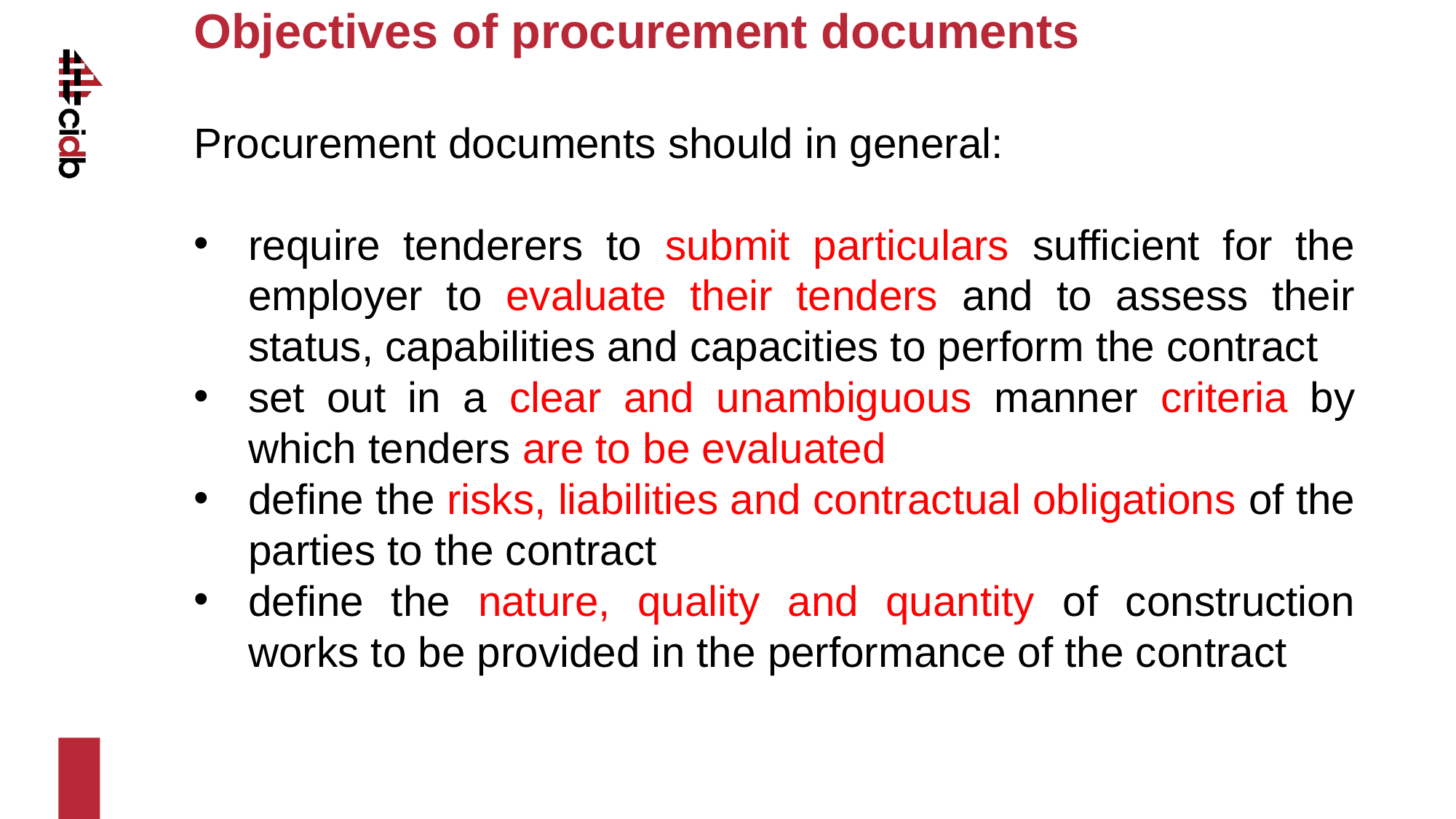

# Objectives of procurement documents
Procurement documents should in general:

require tenderers to submit particulars sufficient for the employer to evaluate their tenders and to assess their status, capabilities and capacities to perform the contract
set out in a clear and unambiguous manner criteria by which tenders are to be evaluated
define the risks, liabilities and contractual obligations of the parties to the contract
define the nature, quality and quantity of construction works to be provided in the performance of the contract